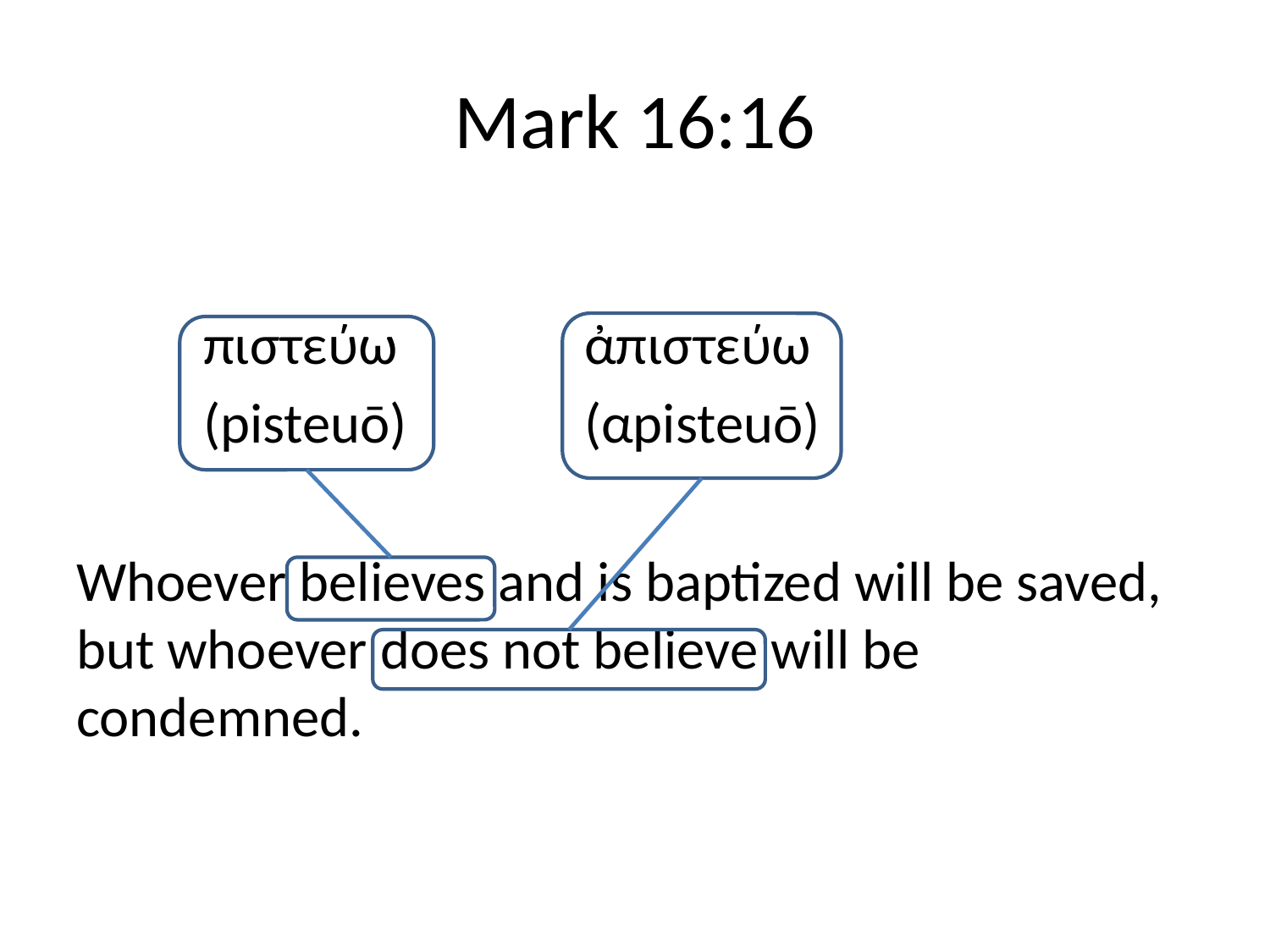

# Mark 16:16

	πιστεύω		ἀπιστεύω
	(pisteuō) 		(αpisteuō)

Whoever believes and is baptized will be saved, but whoever does not believe will be condemned.